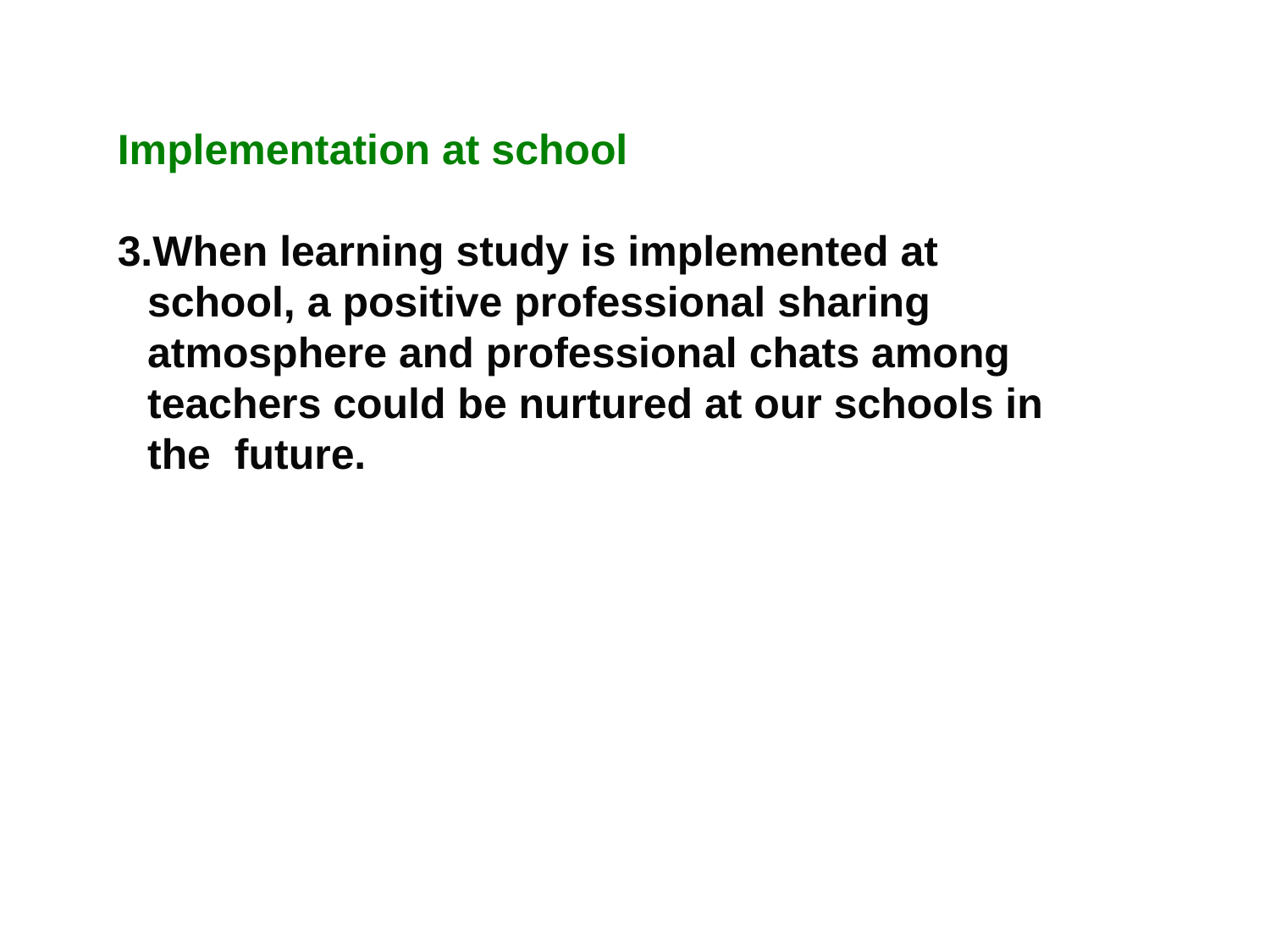

Implementation at school

When learning study is implemented at school, a positive professional sharing atmosphere and professional chats among teachers could be nurtured at our schools in the  future.